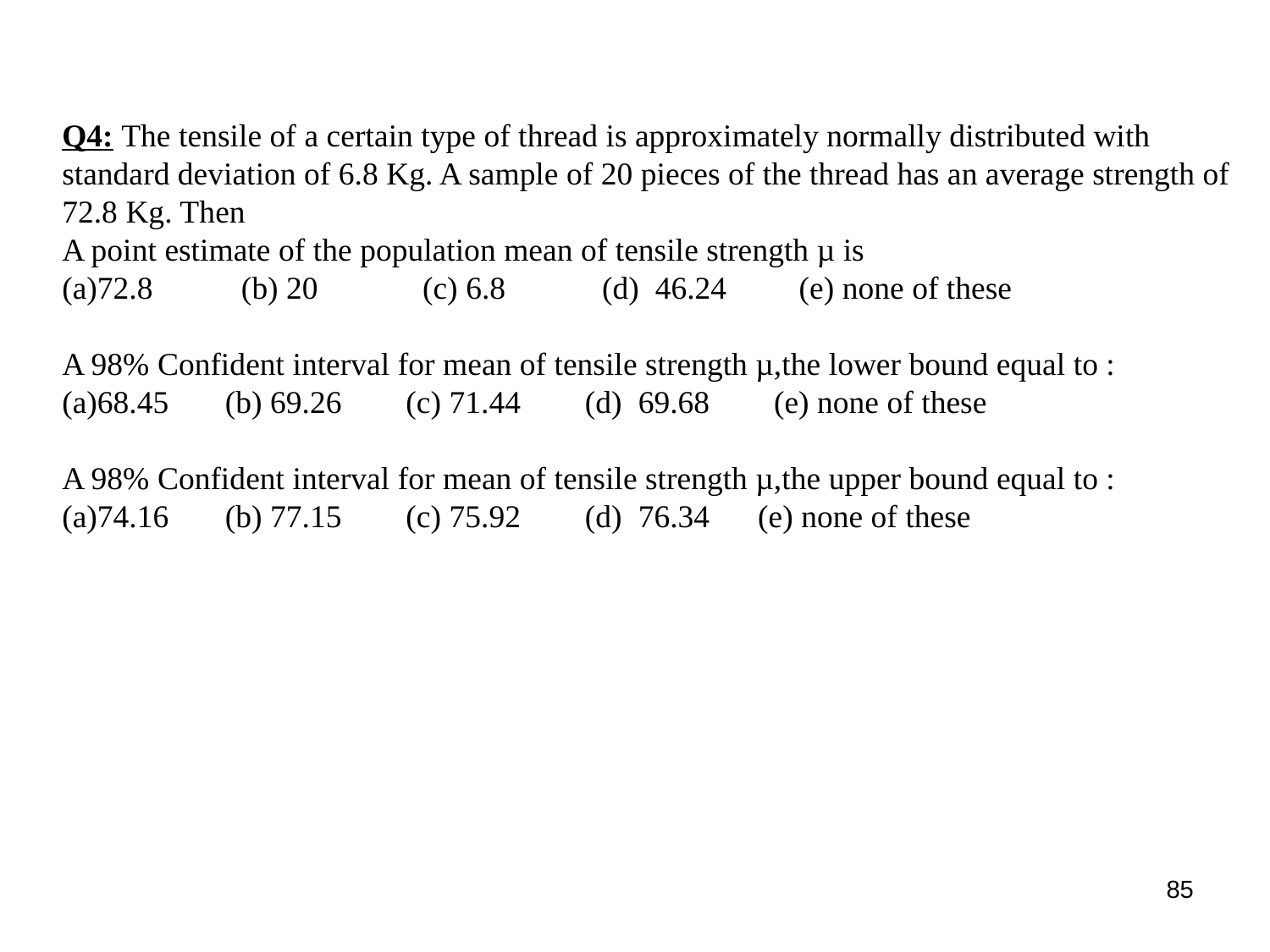

Q4: The tensile of a certain type of thread is approximately normally distributed with standard deviation of 6.8 Kg. A sample of 20 pieces of the thread has an average strength of 72.8 Kg. Then
A point estimate of the population mean of tensile strength µ is
(a)72.8           (b) 20             (c) 6.8            (d)  46.24         (e) none of these

A 98% Confident interval for mean of tensile strength µ,the lower bound equal to :
(a)68.45       (b) 69.26        (c) 71.44        (d)  69.68        (e) none of these

A 98% Confident interval for mean of tensile strength µ,the upper bound equal to :
(a)74.16       (b) 77.15        (c) 75.92        (d)  76.34      (e) none of these

85